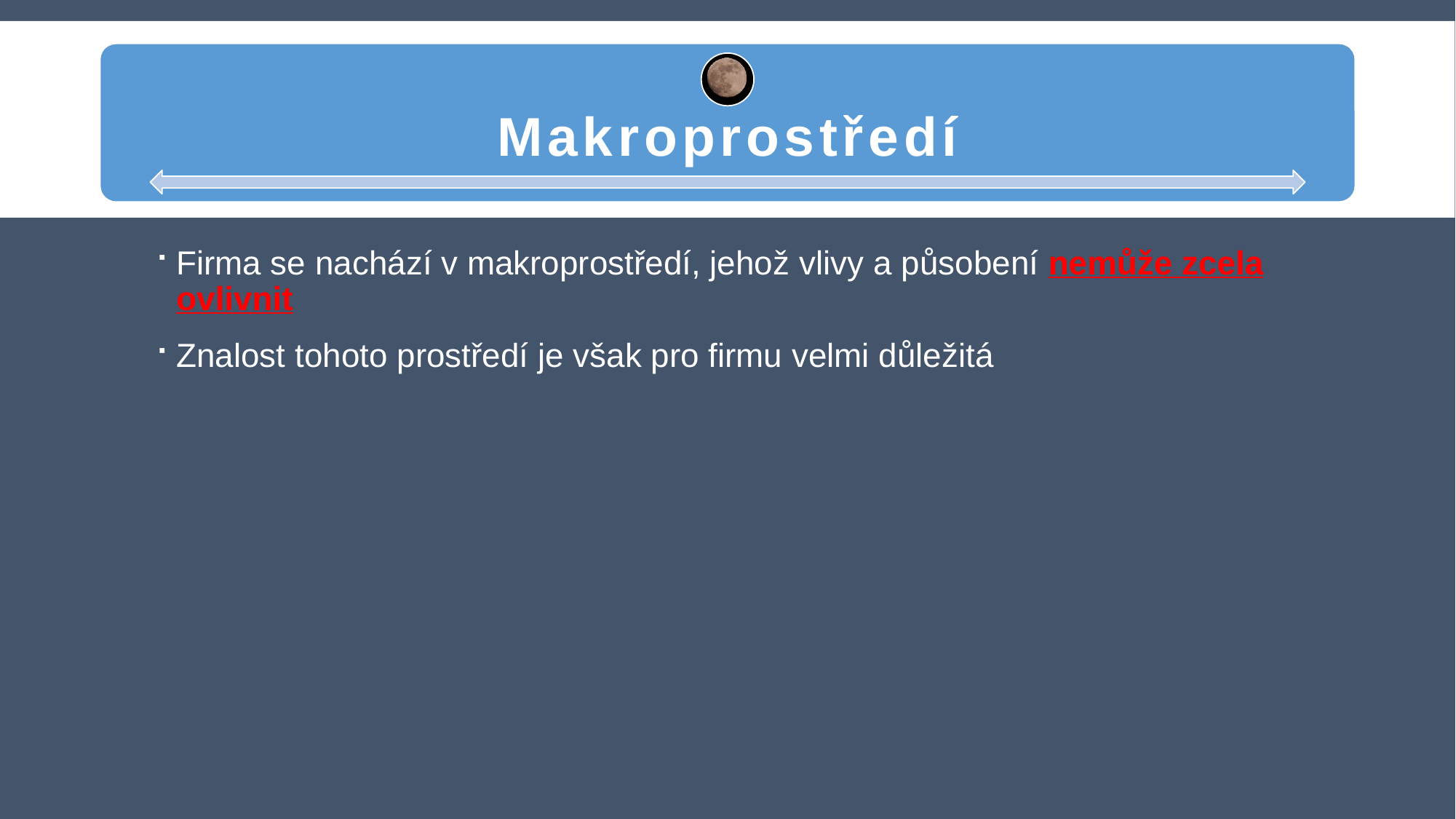

Makroprostředí
Firma se nachází v makroprostředí, jehož vlivy a působení nemůže zcela ovlivnit
Znalost tohoto prostředí je však pro firmu velmi důležitá